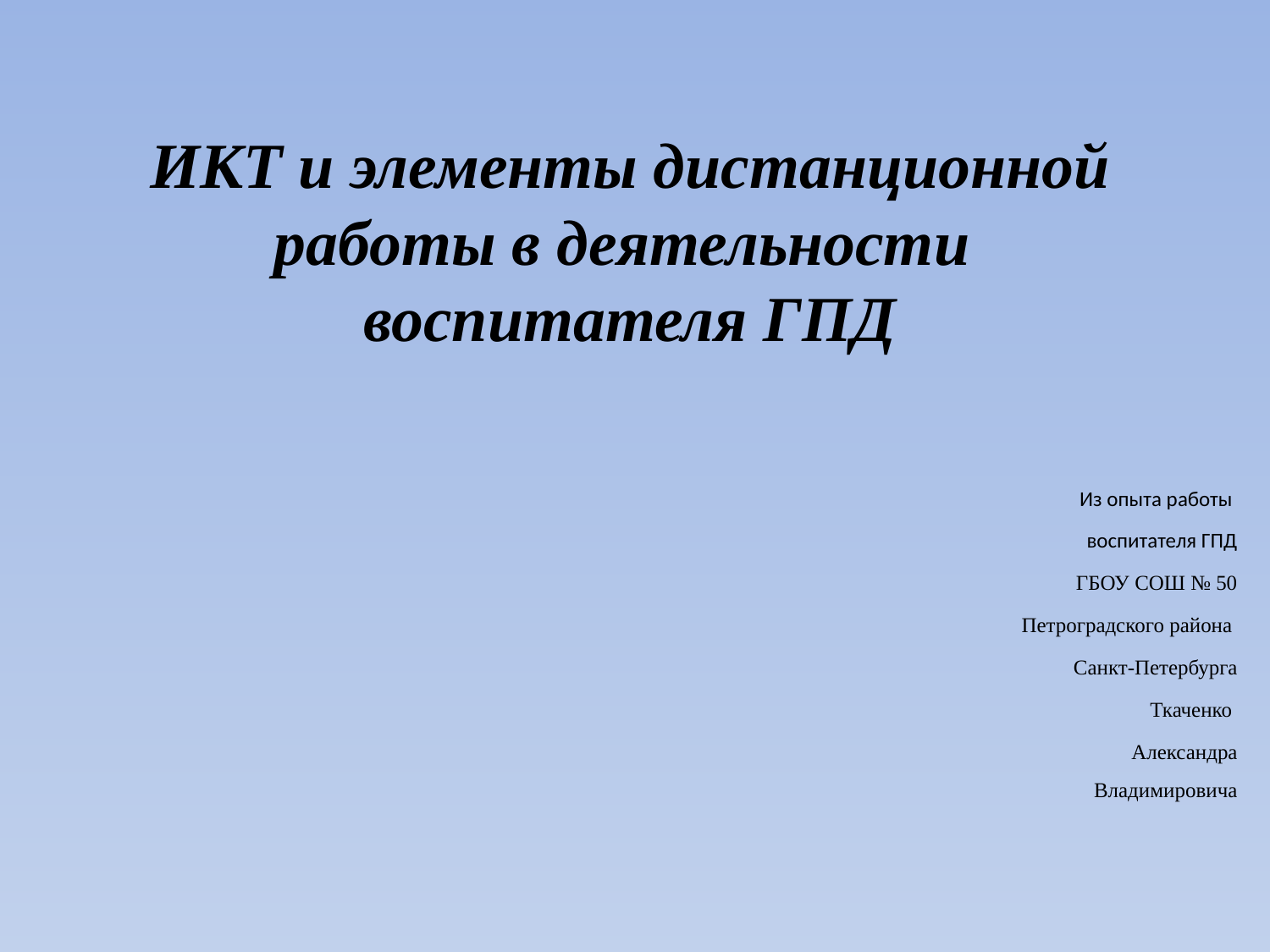

# ИКТ и элементы дистанционной работы в деятельности воспитателя ГПД
Из опыта работы
воспитателя ГПД
ГБОУ СОШ № 50
Петроградского района
Санкт-Петербурга
Ткаченко
Александра Владимировича